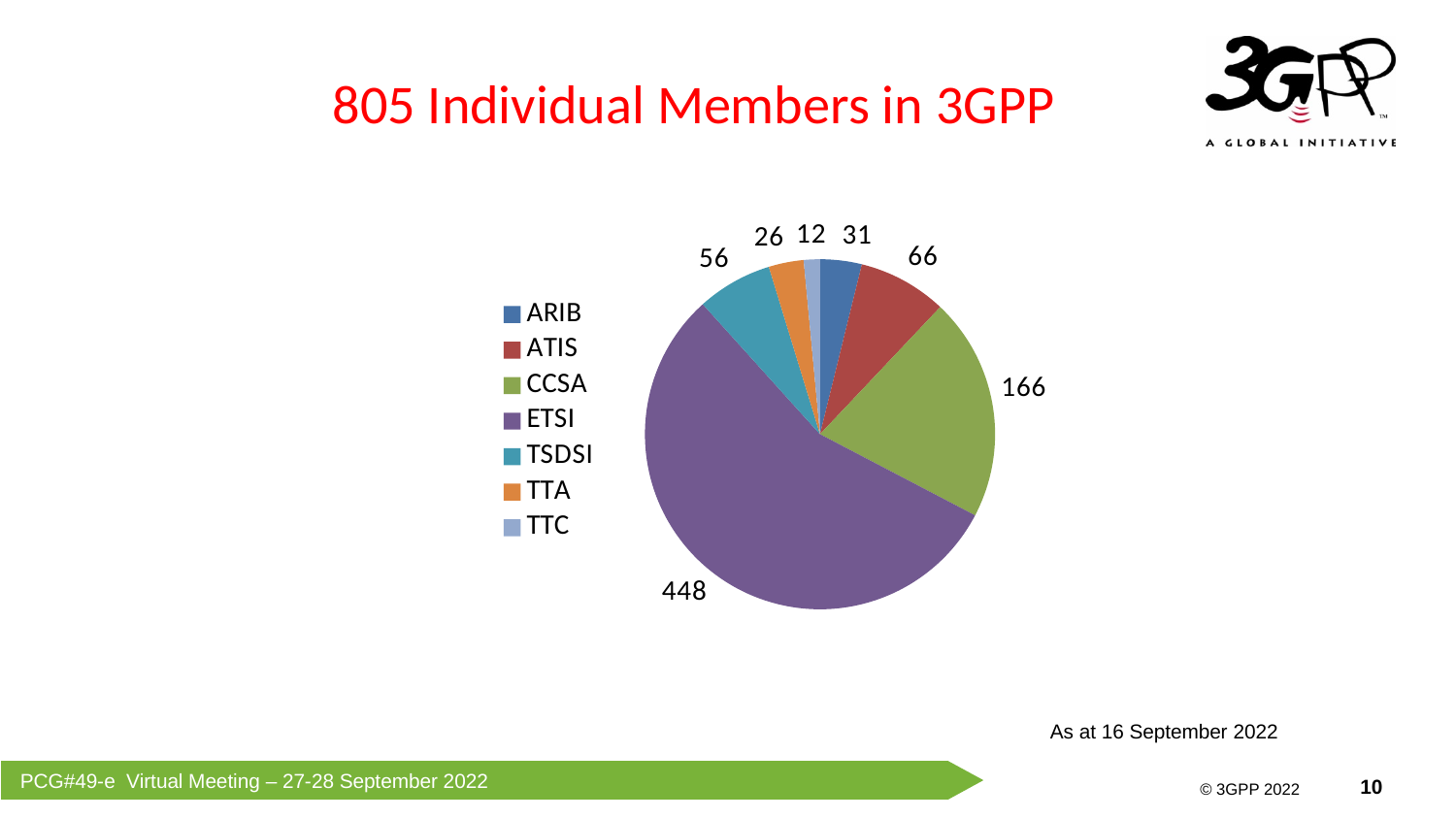

# 805 Individual Members in 3GPP

### Chart

| Category | Individual Members |
|---|---|
| ARIB | 31.0 |
| ATIS | 66.0 |
| CCSA | 166.0 |
| ETSI | 448.0 |
| TSDSI | 56.0 |
| TTA | 26.0 |
| TTC | 12.0 |
As at 16 September 2022